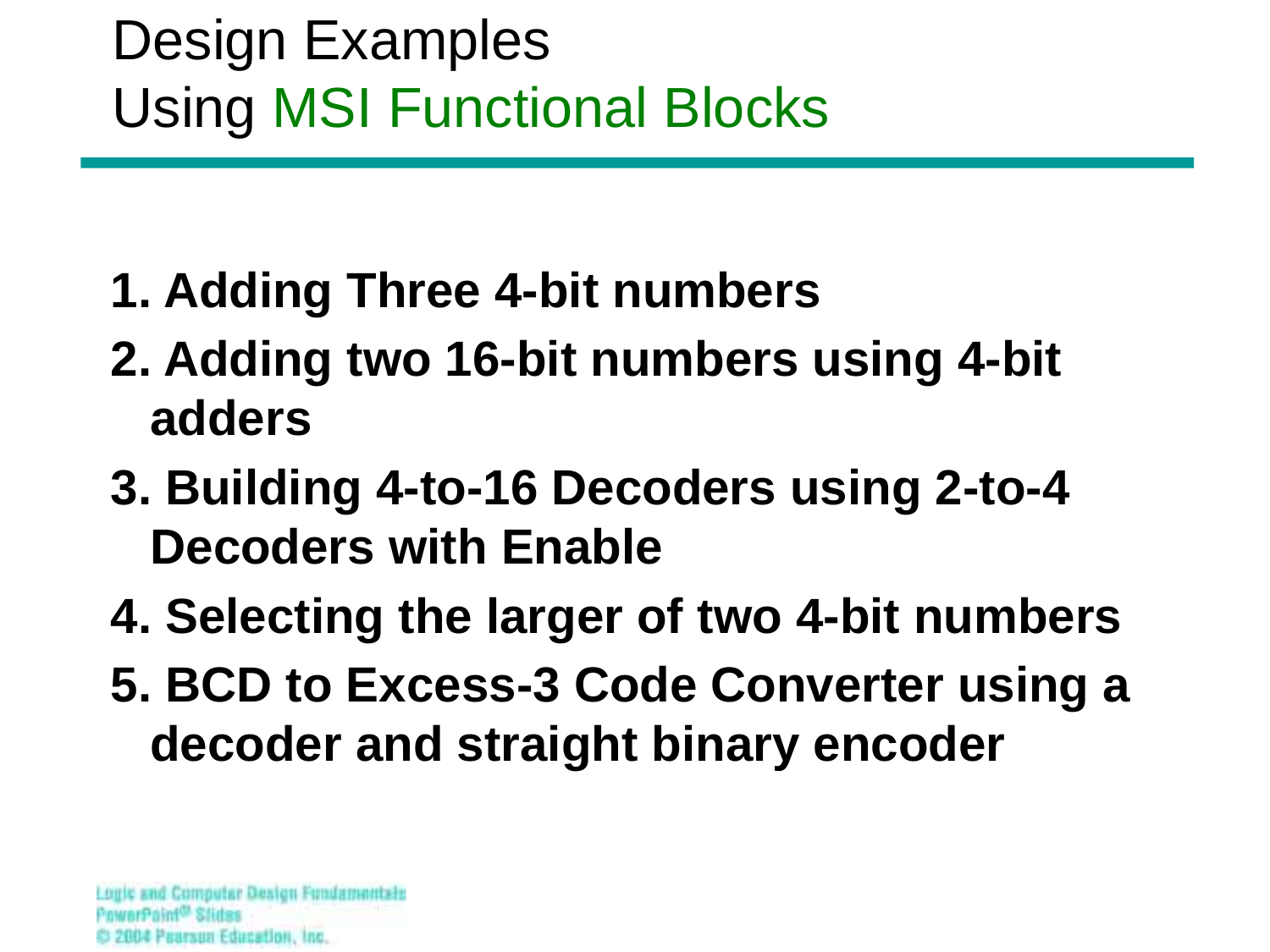

# Design Examples Using MSI Functional Blocks

1. Adding Three 4-bit numbers
2. Adding two 16-bit numbers using 4-bit adders
3. Building 4-to-16 Decoders using 2-to-4  Decoders with Enable
4. Selecting the larger of two 4-bit numbers
5. BCD to Excess-3 Code Converter using a decoder and straight binary encoder